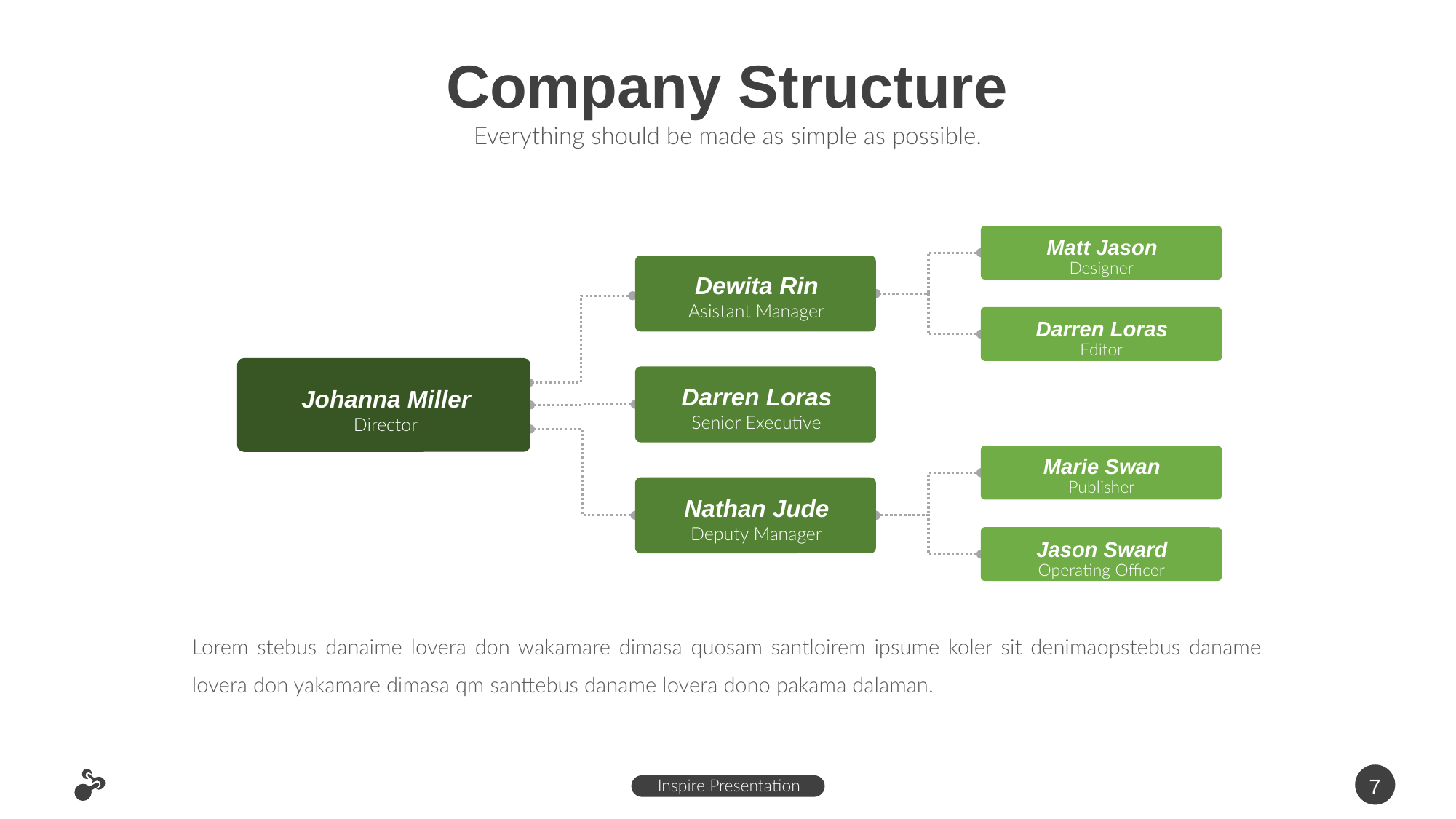

Company Structure
Everything should be made as simple as possible.
Matt Jason
Designer

Dewita Rin
Asistant Manager

Darren Loras
Editor

Johanna Miller
Director
Darren Loras
Senior Executive

Marie Swan
Publisher

Nathan Jude
Deputy Manager

Jason Sward
Operating Officer

Lorem stebus danaime lovera don wakamare dimasa quosam santloirem ipsume koler sit denimaopstebus daname lovera don yakamare dimasa qm santtebus daname lovera dono pakama dalaman.

7

Inspire Presentation